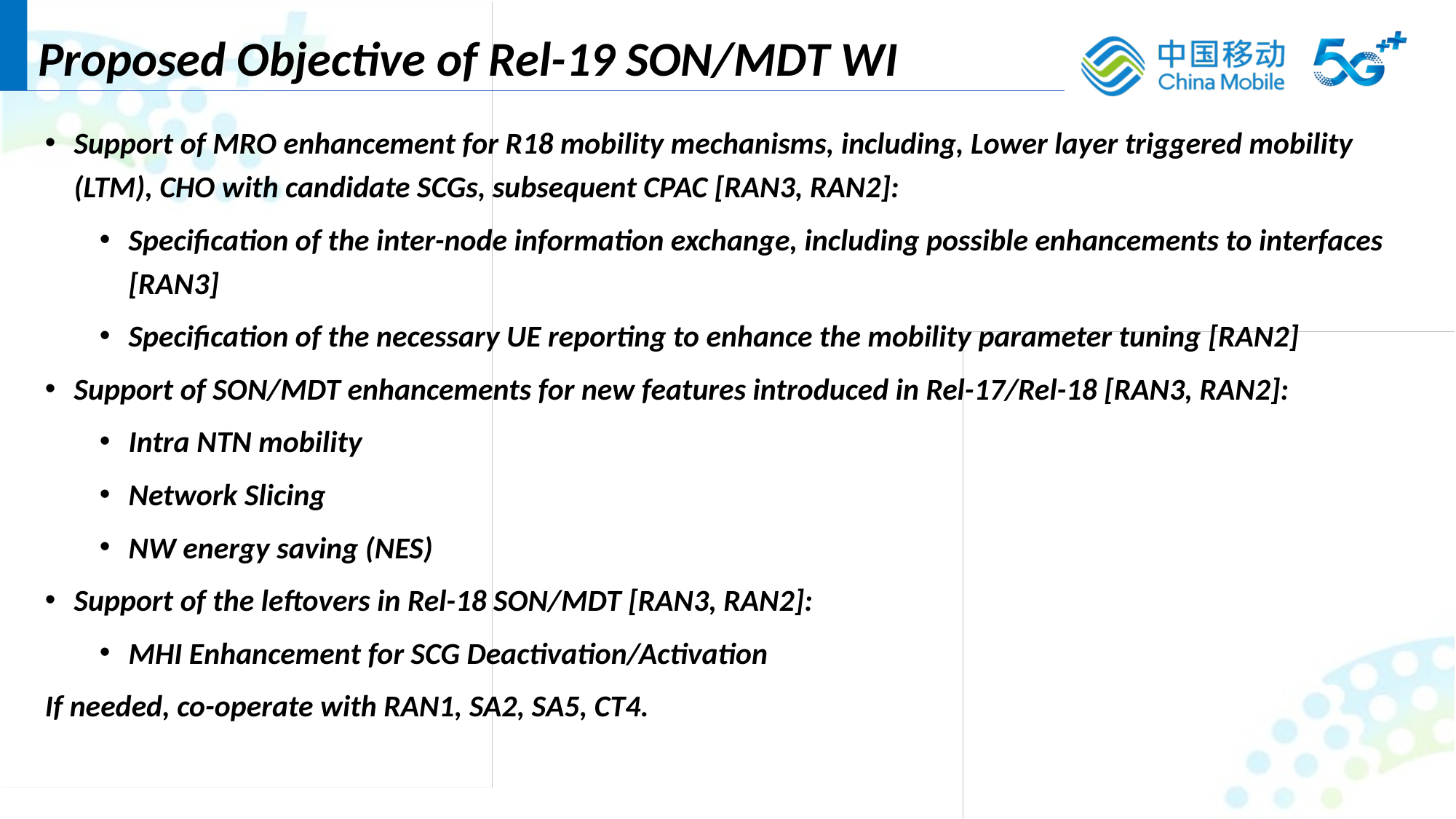

Proposed Objective of Rel-19 SON/MDT WI
Support of MRO enhancement for R18 mobility mechanisms, including, Lower layer triggered mobility (LTM), CHO with candidate SCGs, subsequent CPAC [RAN3, RAN2]:
Specification of the inter-node information exchange, including possible enhancements to interfaces    [RAN3]
Specification of the necessary UE reporting to enhance the mobility parameter tuning [RAN2]
Support of SON/MDT enhancements for new features introduced in Rel-17/Rel-18 [RAN3, RAN2]:
Intra NTN mobility
Network Slicing
NW energy saving (NES)
Support of the leftovers in Rel-18 SON/MDT [RAN3, RAN2]:
MHI Enhancement for SCG Deactivation/Activation
If needed, co-operate with RAN1, SA2, SA5, CT4.